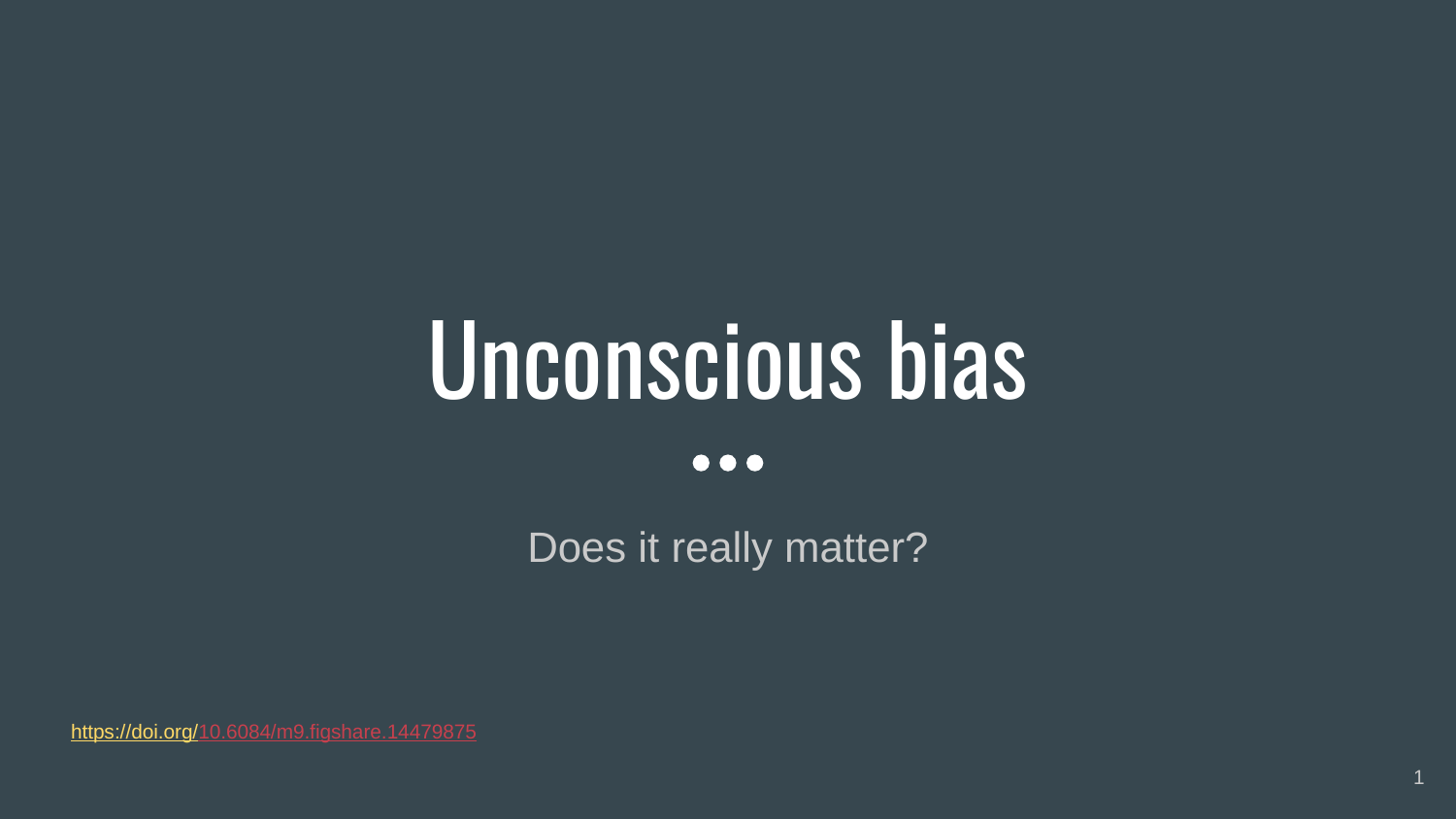

# Unconscious bias
Does it really matter?
https://doi.org/10.6084/m9.figshare.14479875
1